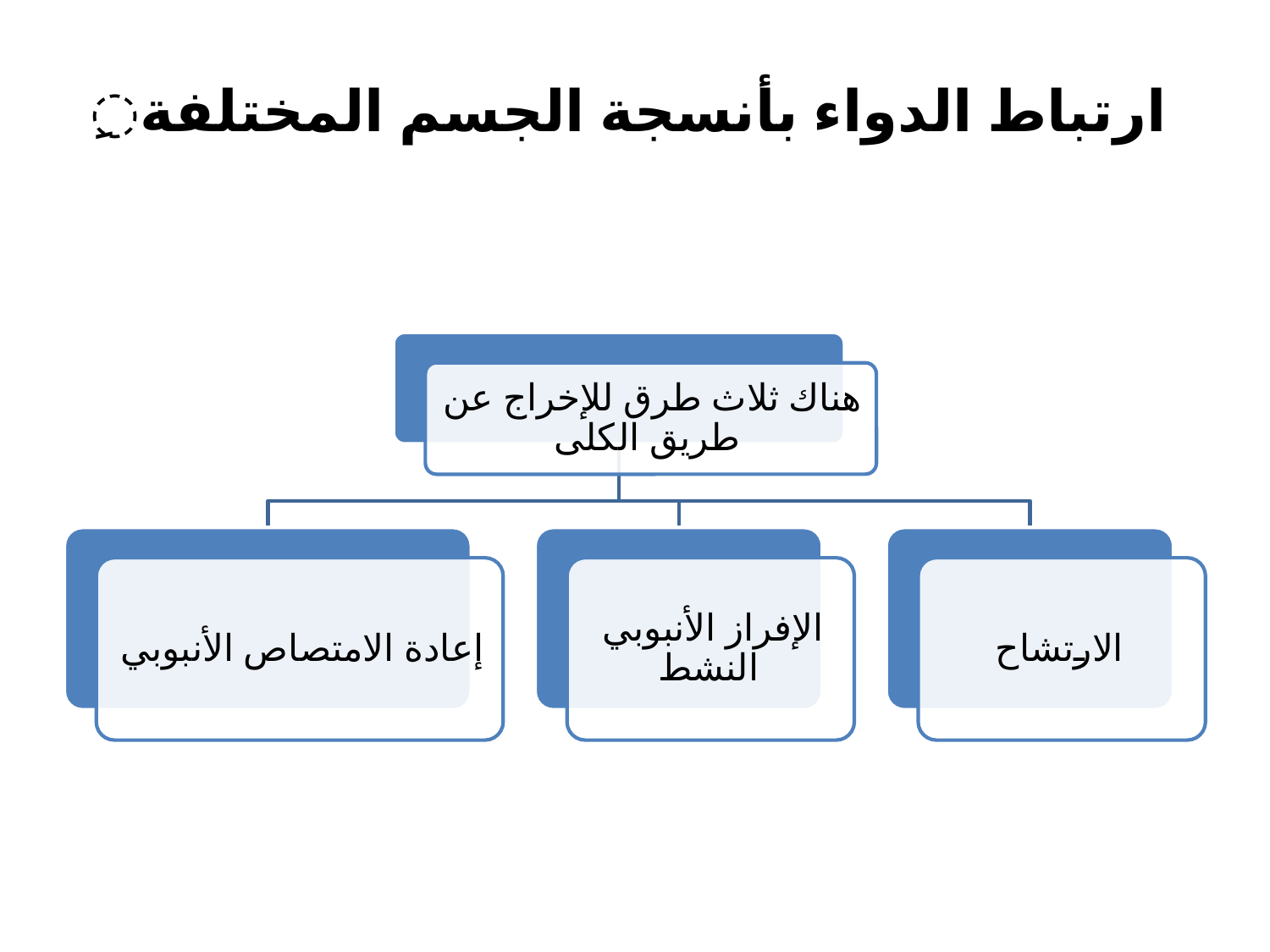

# ِارتباط الدواء بأنسجة الجسم المختلفة
هناك ثلاث طرق للإخراج عن طريق الكلى
إعادة الامتصاص الأنبوبي
الإفراز الأنبوبي النشط
الارتشاح